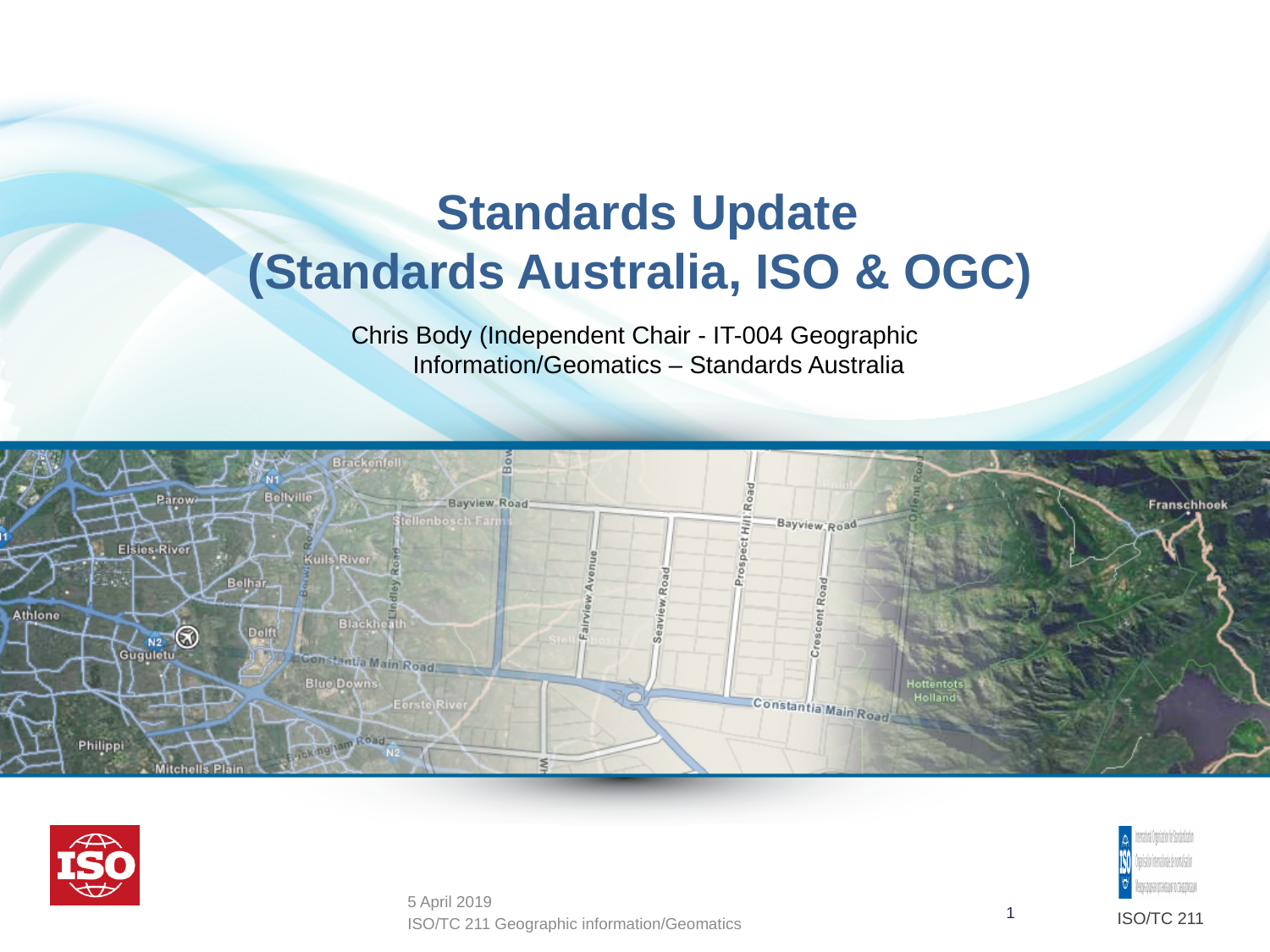

# Standards Update (Standards Australia, ISO & OGC)

Chris Body (Independent Chair - IT-004 Geographic Information/Geomatics – Standards Australia

ISO/TC 211